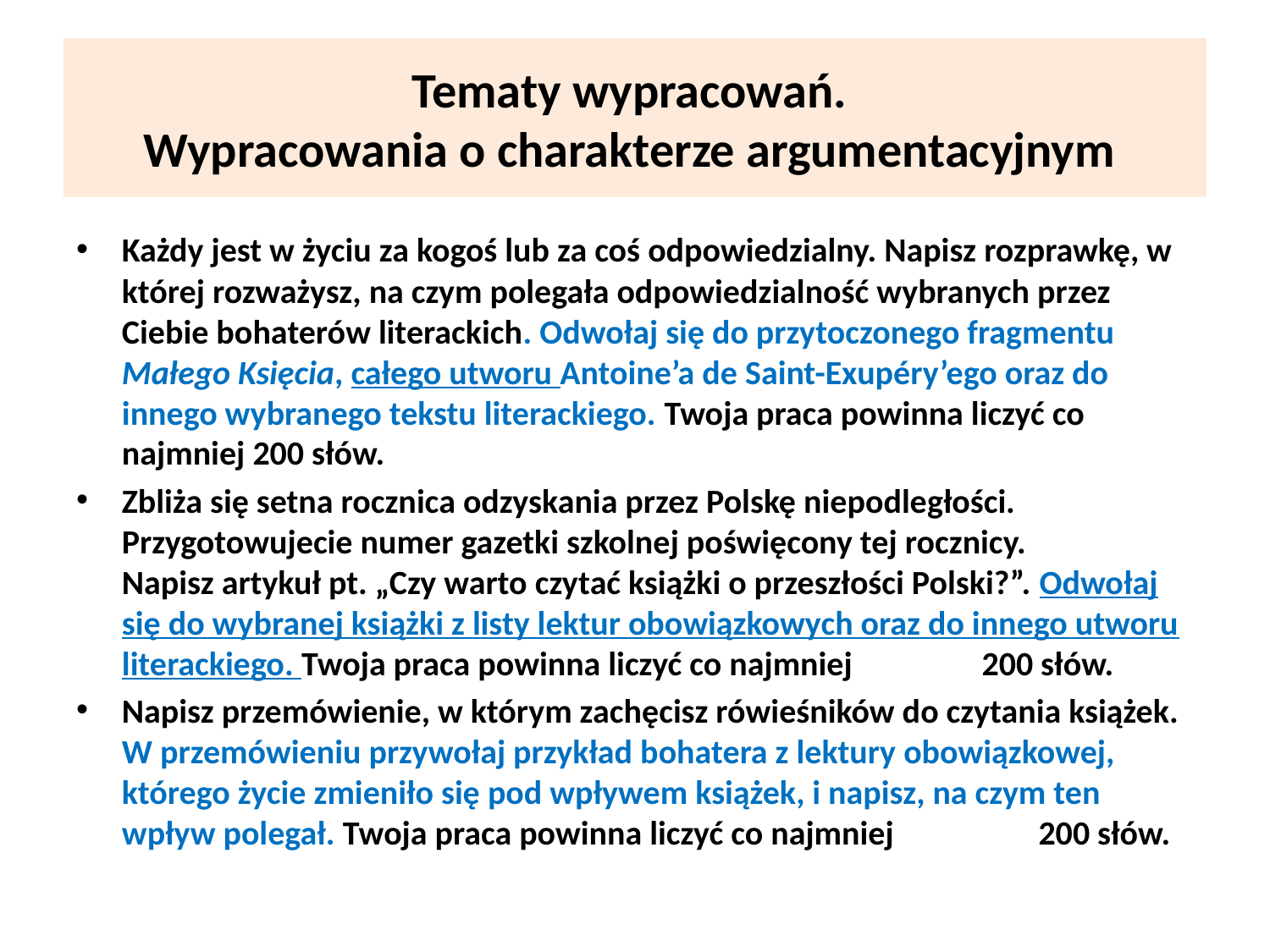

# Tematy wypracowań. Wypracowania o charakterze argumentacyjnym
Każdy jest w życiu za kogoś lub za coś odpowiedzialny. Napisz rozprawkę, w której rozważysz, na czym polegała odpowiedzialność wybranych przez Ciebie bohaterów literackich. Odwołaj się do przytoczonego fragmentu Małego Księcia, całego utworu Antoine’a de Saint-Exupéry’ego oraz do innego wybranego tekstu literackiego. Twoja praca powinna liczyć co najmniej 200 słów.
Zbliża się setna rocznica odzyskania przez Polskę niepodległości. Przygotowujecie numer gazetki szkolnej poświęcony tej rocznicy.              Napisz artykuł pt. „Czy warto czytać książki o przeszłości Polski?”. Odwołaj się do wybranej książki z listy lektur obowiązkowych oraz do innego utworu literackiego. Twoja praca powinna liczyć co najmniej                 200 słów.
Napisz przemówienie, w którym zachęcisz rówieśników do czytania książek. W przemówieniu przywołaj przykład bohatera z lektury obowiązkowej, którego życie zmieniło się pod wpływem książek, i napisz, na czym ten wpływ polegał. Twoja praca powinna liczyć co najmniej                   200 słów.